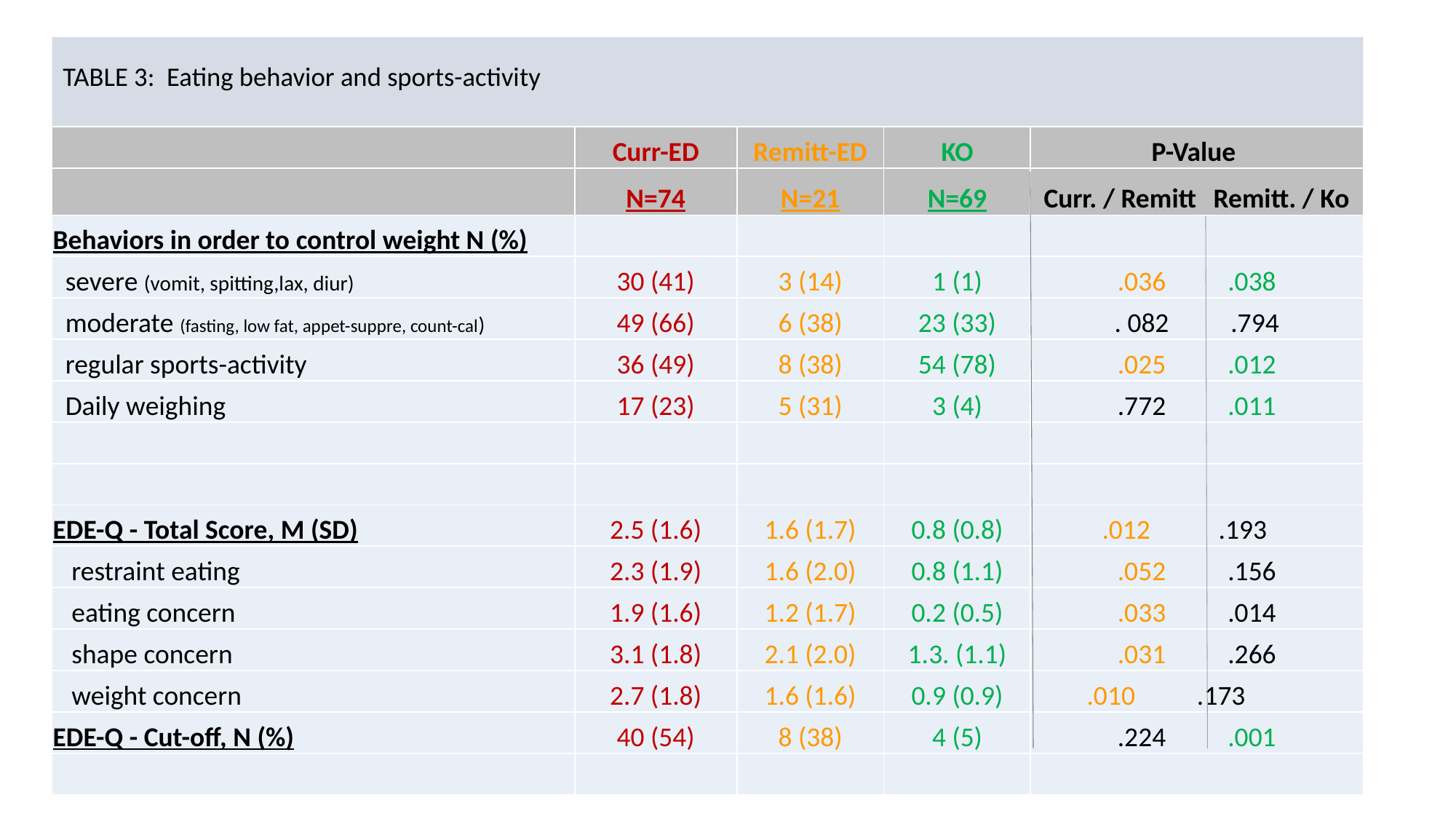

# TABLE 3:  Eating behavior and sports-activity
|  | Curr-ED | Remitt-ED | KO | P-Value |
| --- | --- | --- | --- | --- |
|  | N=74 | N=21 | N=69 | Curr. / Remitt Remitt. / Ko |
| Behaviors in order to control weight N (%) |  |  |  |  |
| severe (vomit, spitting,lax, diur) | 30 (41) | 3 (14) | 1 (1) | .036 .038 |
| moderate (fasting, low fat, appet-suppre, count-cal) | 49 (66) | 6 (38) | 23 (33) | . 082 .794 |
| regular sports-activity | 36 (49) | 8 (38) | 54 (78) | .025 .012 |
| Daily weighing | 17 (23) | 5 (31) | 3 (4) | .772 .011 |
|  |  |  |  |  |
|  |  |  |  |  |
| EDE-Q - Total Score, M (SD) | 2.5 (1.6) | 1.6 (1.7) | 0.8 (0.8) | .012 .193 |
| restraint eating | 2.3 (1.9) | 1.6 (2.0) | 0.8 (1.1) | .052 .156 |
| eating concern | 1.9 (1.6) | 1.2 (1.7) | 0.2 (0.5) | .033 .014 |
| shape concern | 3.1 (1.8) | 2.1 (2.0) | 1.3. (1.1) | .031 .266 |
| weight concern | 2.7 (1.8) | 1.6 (1.6) | 0.9 (0.9) | .010 .173 |
| EDE-Q - Cut-off, N (%) | 40 (54) | 8 (38) | 4 (5) | .224 .001 |
|  |  |  |  |  |